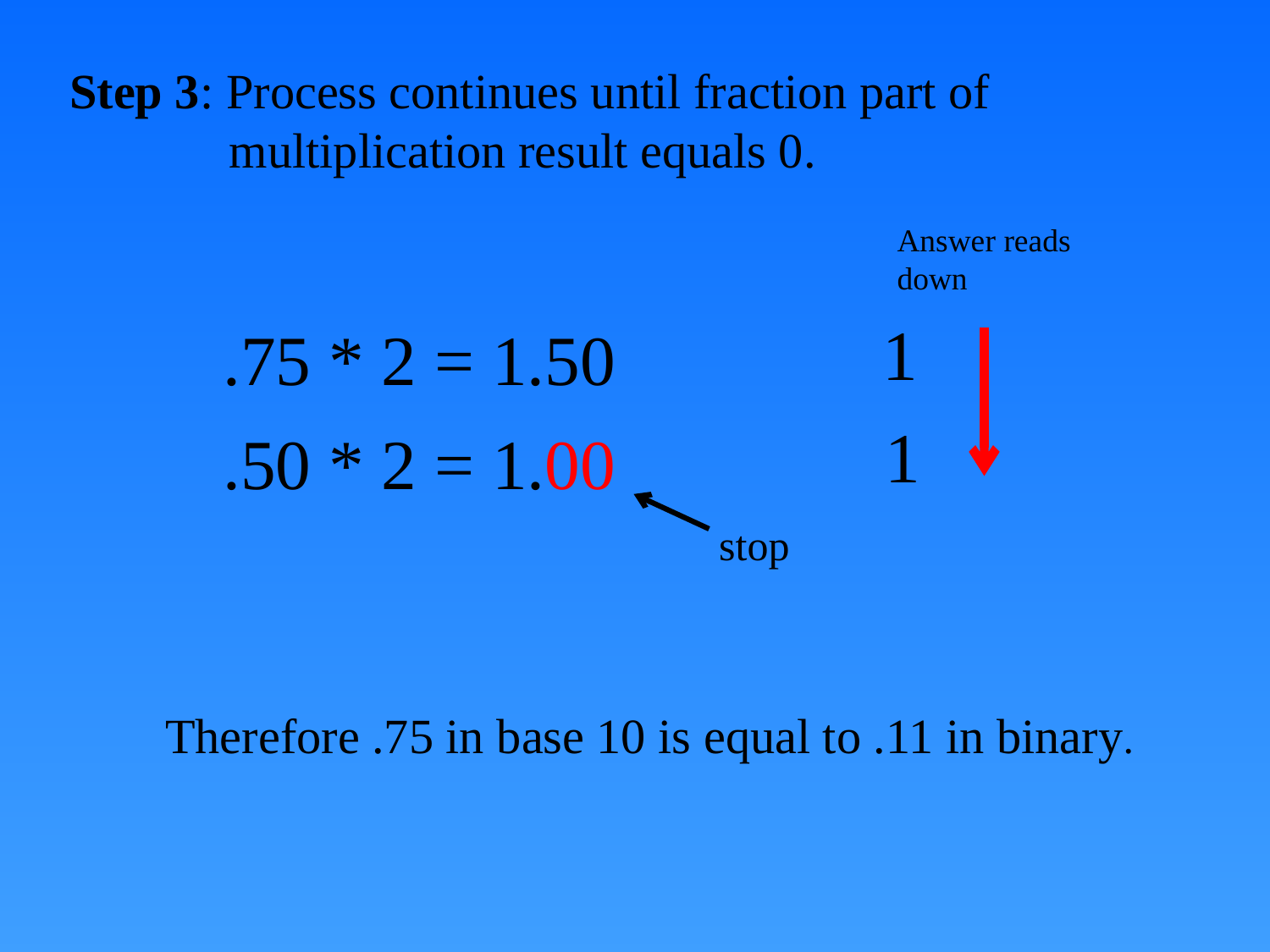

Step 3: Process continues until fraction part of
             multiplication result equals 0.
Answer reads
down
1
.75 * 2 = 1.50
1
.50 * 2 = 1.00
stop
Therefore .75 in base 10 is equal to .11 in binary.